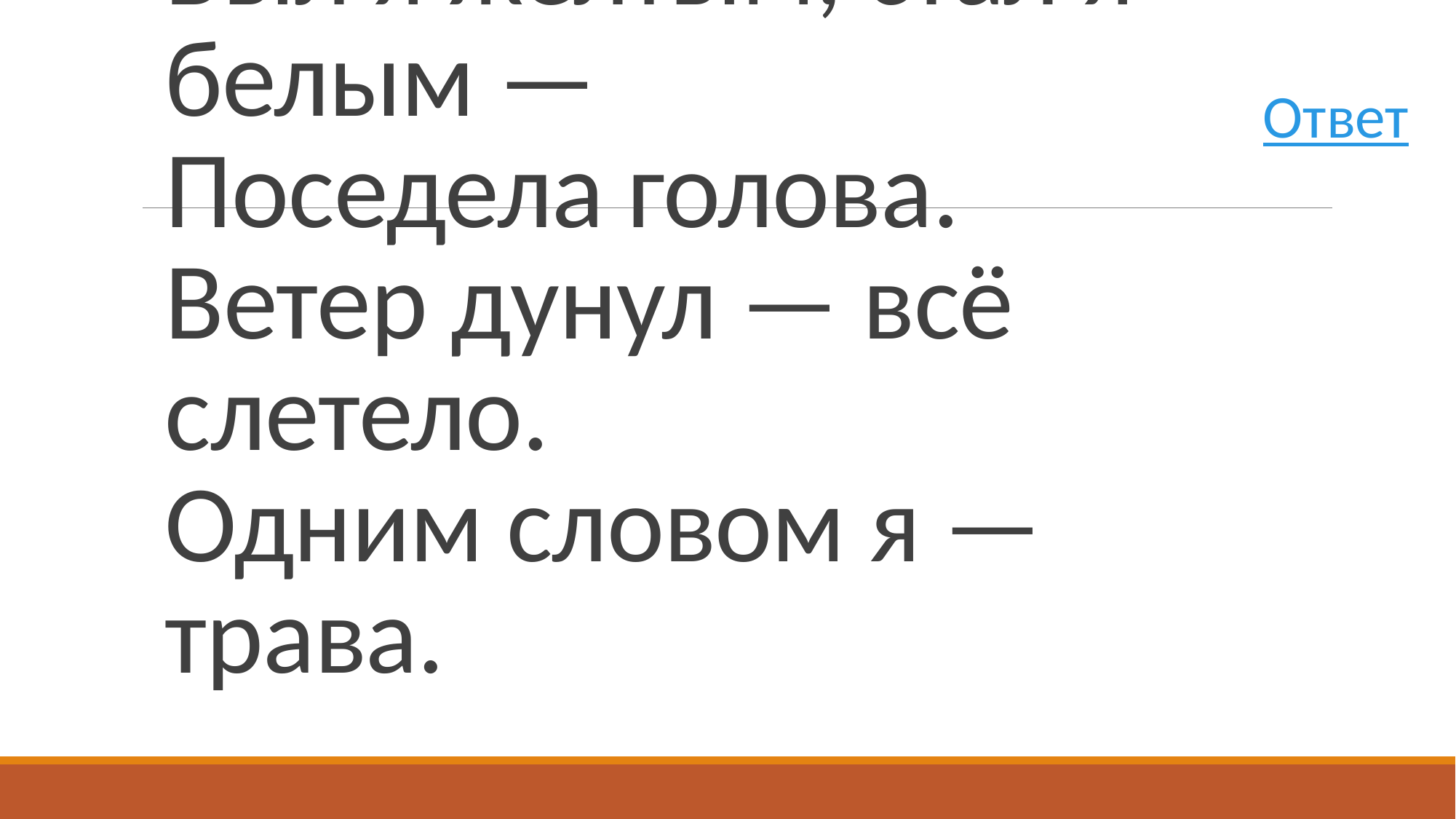

Ответ

# Был я жёлтым, стал я белым — Поседела голова. Ветер дунул — всё слетело. Одним словом я — трава.